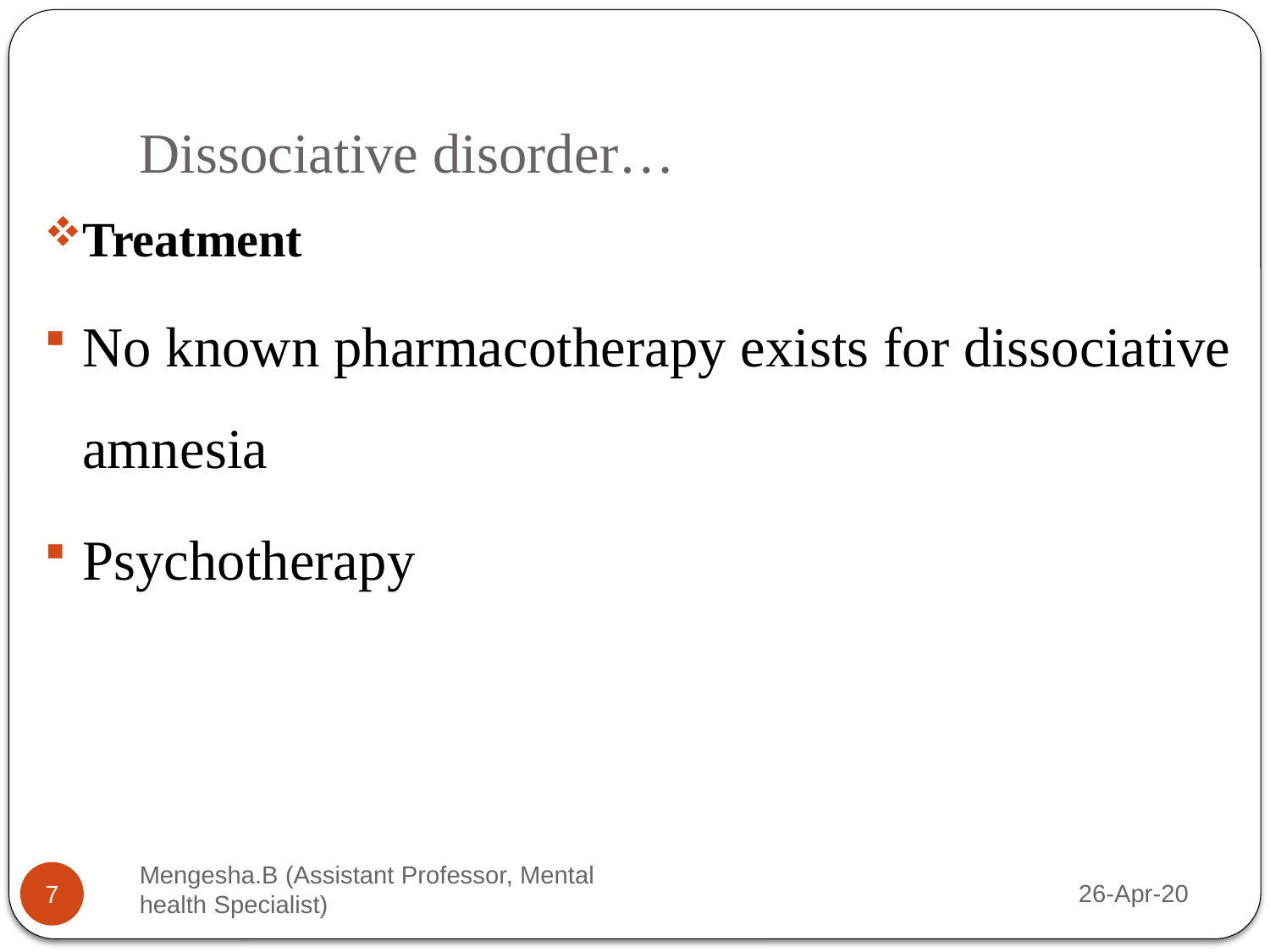

# Dissociative disorder…
Treatment
No known pharmacotherapy exists for dissociative amnesia
Psychotherapy

Mengesha.B (Assistant Professor, Mental health Specialist)
26-Apr-20
7